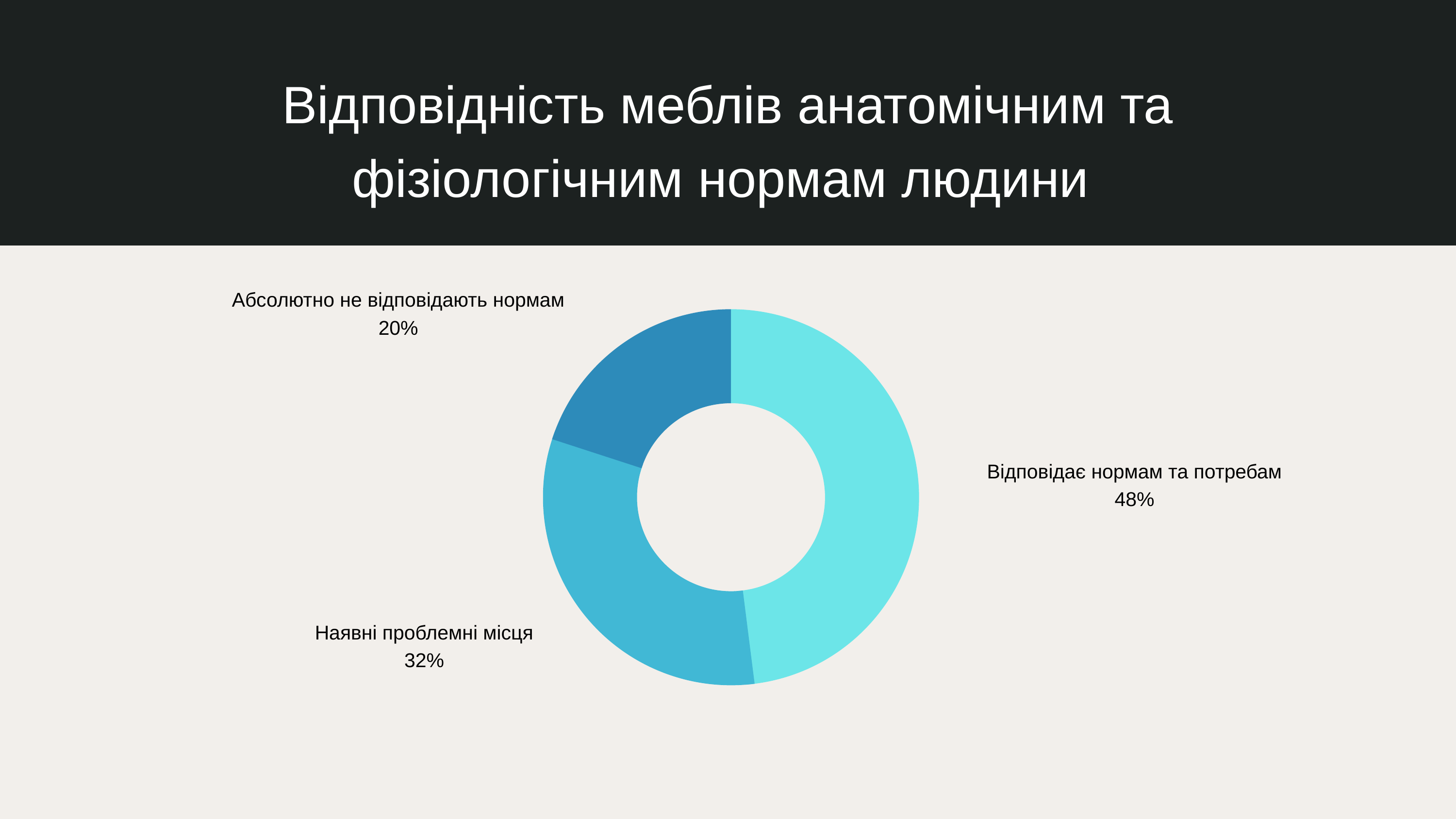

Відповідність меблів анатомічним та фізіологічним нормам людини
Абсолютно не відповідають нормам
20%

Відповідає нормам та потребам
48%
Наявні проблемні місця
32%